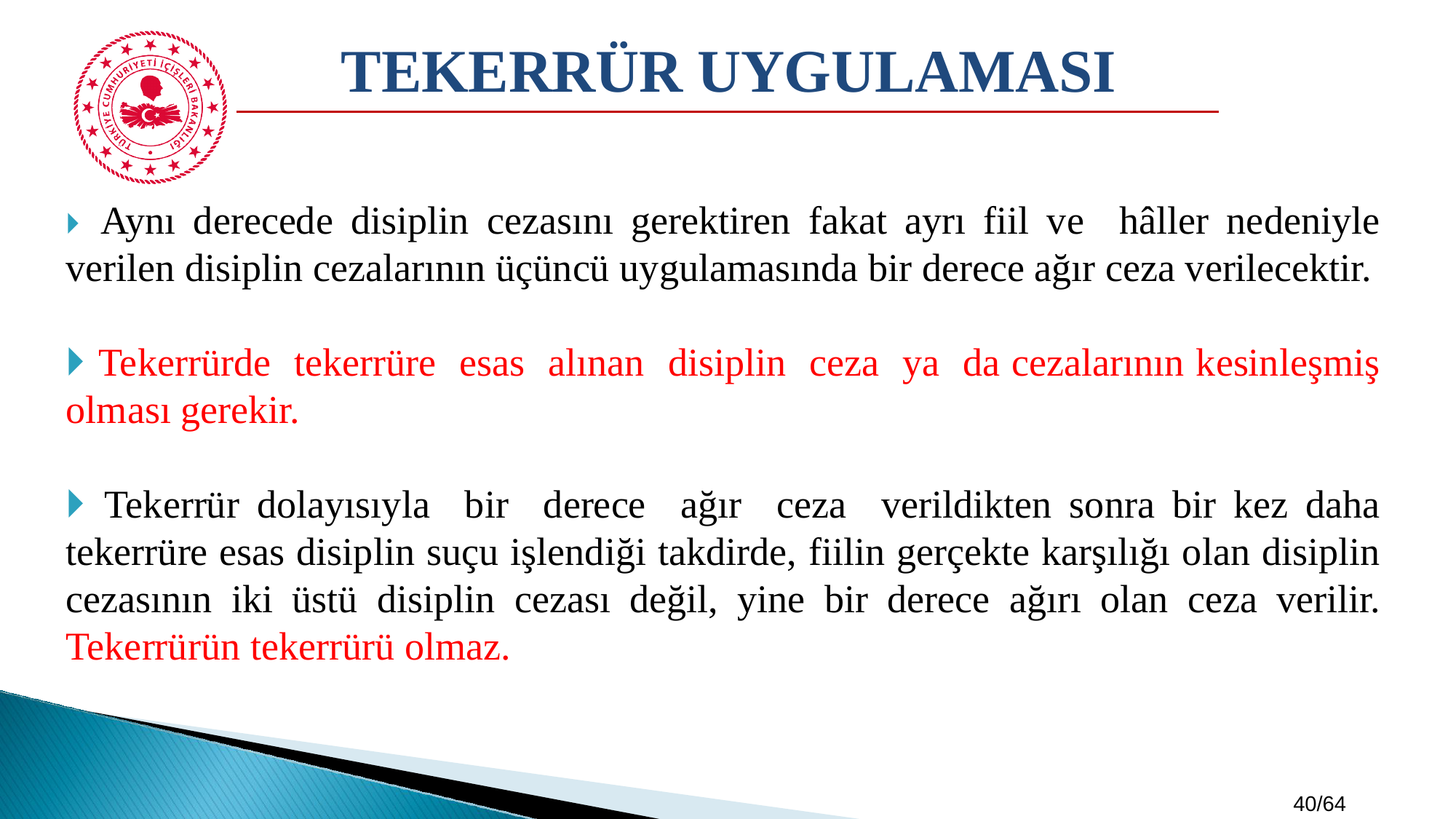

TEKERRÜR UYGULAMASI
🞂​ Aynı derecede disiplin cezasını gerektiren fakat ayrı fiil ve  hâller nedeniyle verilen disiplin cezalarının üçüncü uygulamasında bir derece ağır ceza verilecektir.

🞂​ Tekerrürde  tekerrüre  esas  alınan  disiplin  ceza  ya  da cezalarının kesinleşmiş olması gerekir.

🞂​ Tekerrür dolayısıyla  bir  derece  ağır  ceza  verildikten sonra bir kez daha tekerrüre esas disiplin suçu işlendiği takdirde, fiilin gerçekte karşılığı olan disiplin cezasının iki üstü disiplin cezası değil, yine bir derece ağırı olan ceza verilir. Tekerrürün tekerrürü olmaz.